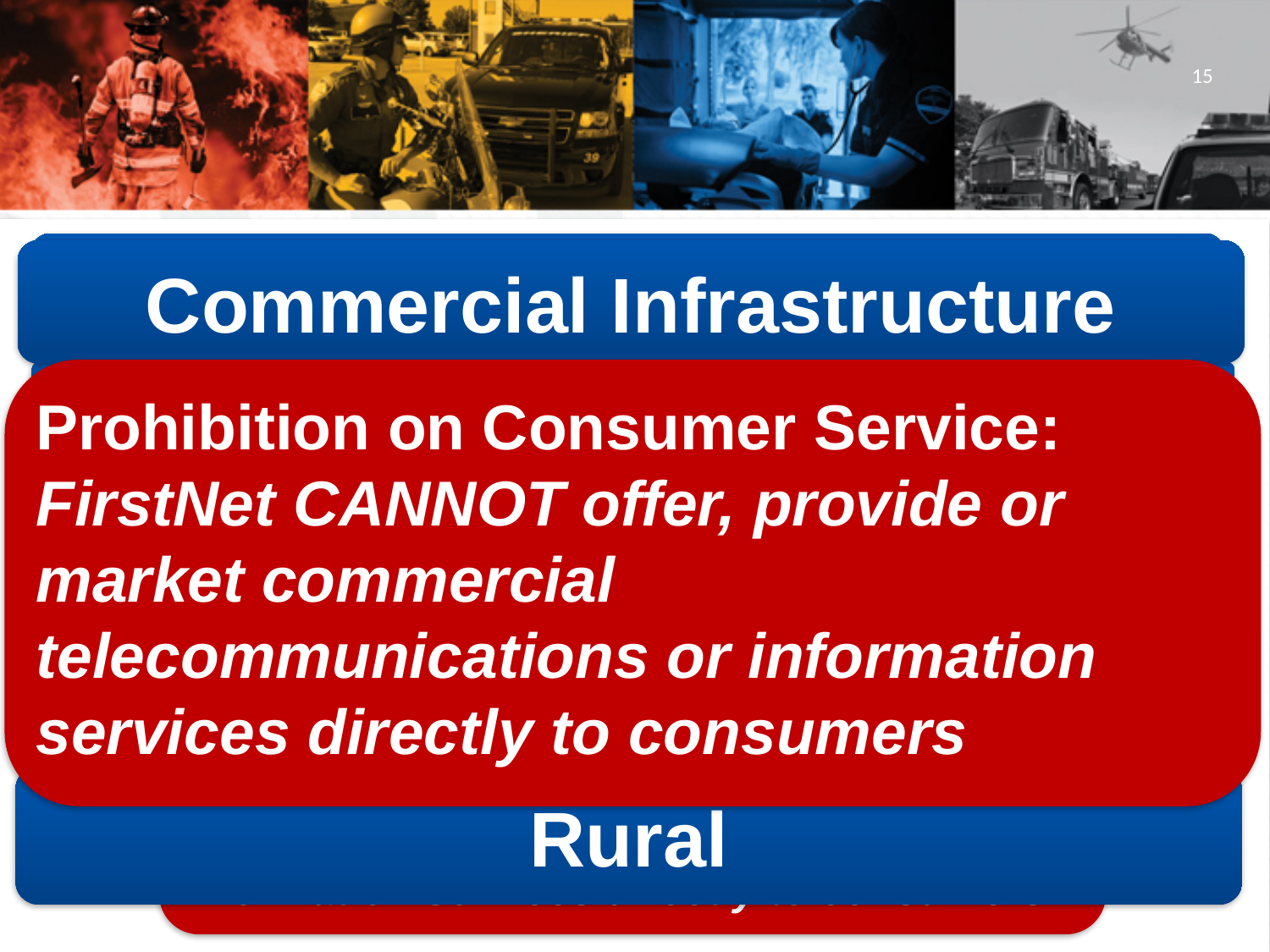

15

Consultation
Management
Standards
Certified Equipment List
RFPs
# Responsibilities of FirstNet by Law
Commercial Infrastructure
Contracts
Cybersecurity
PSAPs
Rural
Prohibition on Consumer Service:
FirstNet CANNOT offer, provide or market commercial telecommunications or information services directly to consumers
Consultation
Commercial Infrastructure
Management
Contracts
Cybersecurity
Standards
Certified Equipment List
PSAPs
Rural
RFPs
Prohibition on Consumer Service:
FirstNet CANNOT offer, provide or market commercial telecommunications or information services directly to consumers